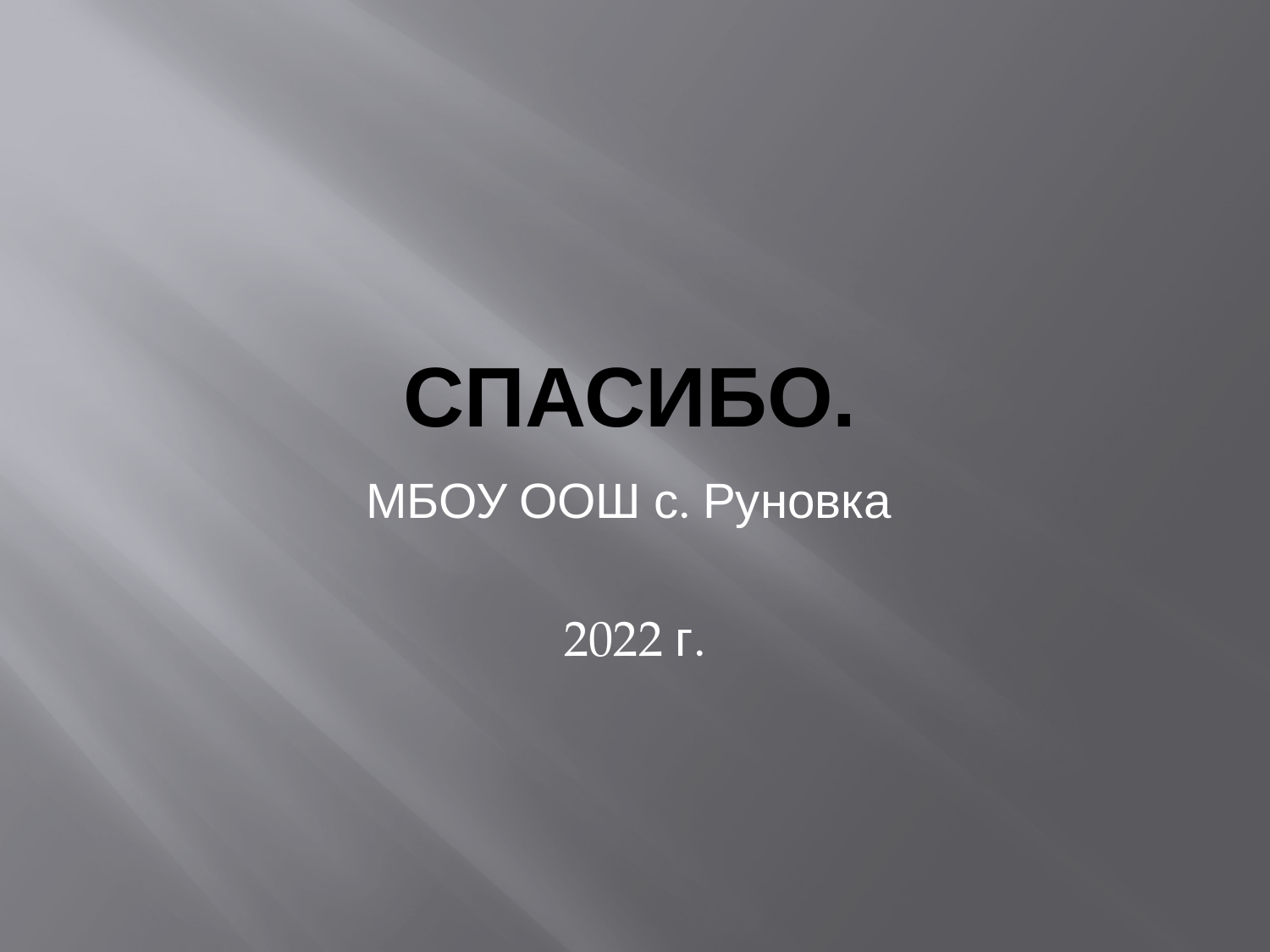

# Спасибо.
МБОУ ООШ с. Руновка

2022 г.